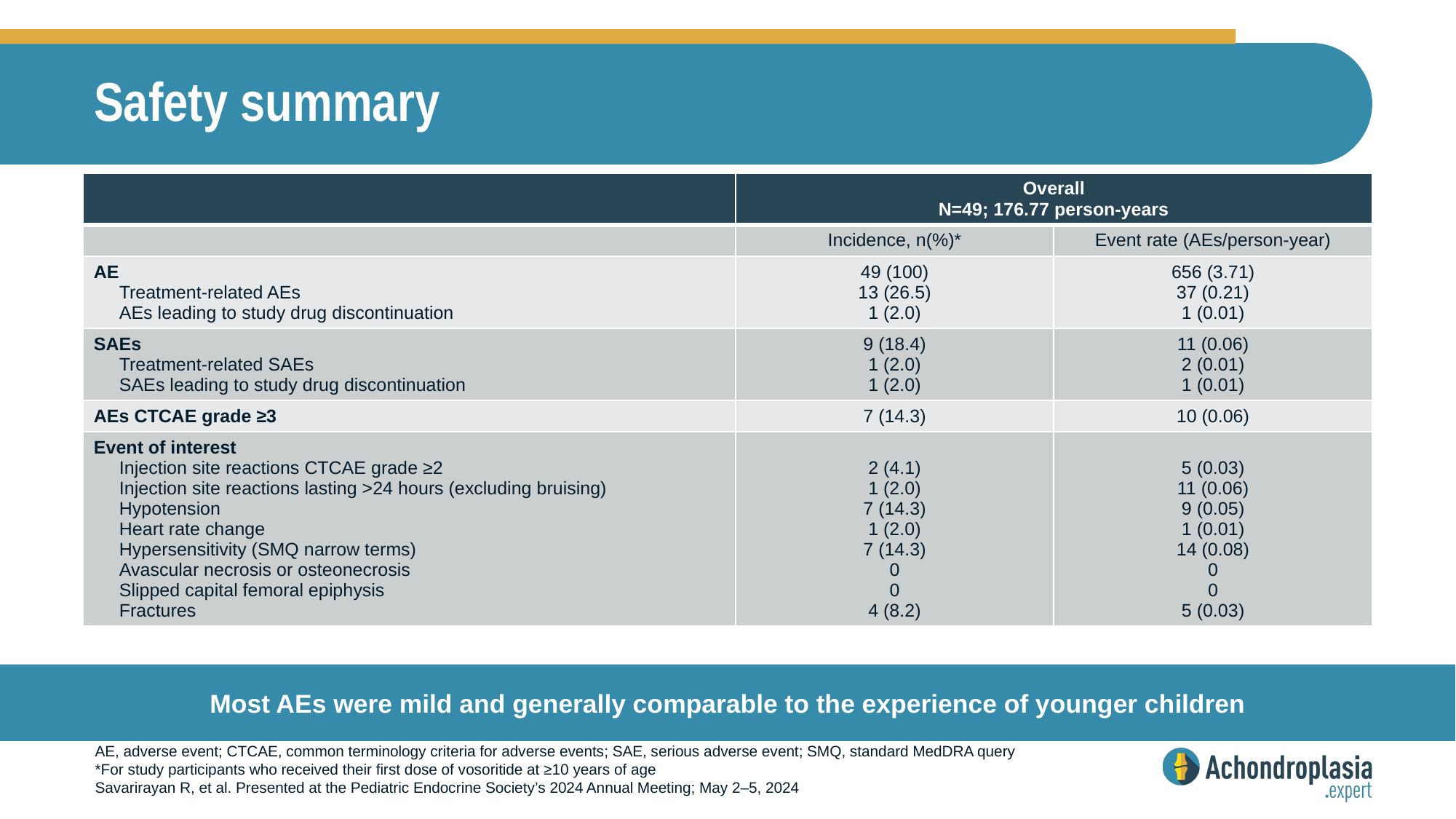

# Safety summary
|  | Overall N=49; 176.77 person-years |  |
| --- | --- | --- |
|  | Incidence, n(%)\* | Event rate (AEs/person-year) |
| AE Treatment-related AEs AEs leading to study drug discontinuation | 49 (100) 13 (26.5) 1 (2.0) | 656 (3.71) 37 (0.21) 1 (0.01) |
| SAEs Treatment-related SAEs SAEs leading to study drug discontinuation | 9 (18.4) 1 (2.0) 1 (2.0) | 11 (0.06) 2 (0.01) 1 (0.01) |
| AEs CTCAE grade ≥3 | 7 (14.3) | 10 (0.06) |
| Event of interest Injection site reactions CTCAE grade ≥2 Injection site reactions lasting >24 hours (excluding bruising) Hypotension Heart rate change Hypersensitivity (SMQ narrow terms) Avascular necrosis or osteonecrosis Slipped capital femoral epiphysis Fractures | 2 (4.1) 1 (2.0) 7 (14.3) 1 (2.0) 7 (14.3) 0 0 4 (8.2) | 5 (0.03) 11 (0.06) 9 (0.05) 1 (0.01) 14 (0.08) 0 0 5 (0.03) |
Most AEs were mild and generally comparable to the experience of younger children
AE, adverse event; CTCAE, common terminology criteria for adverse events; SAE, serious adverse event; SMQ, standard MedDRA query
*For study participants who received their first dose of vosoritide at ≥10 years of age
Savarirayan R, et al. Presented at the Pediatric Endocrine Society’s 2024 Annual Meeting; May 2–5, 2024